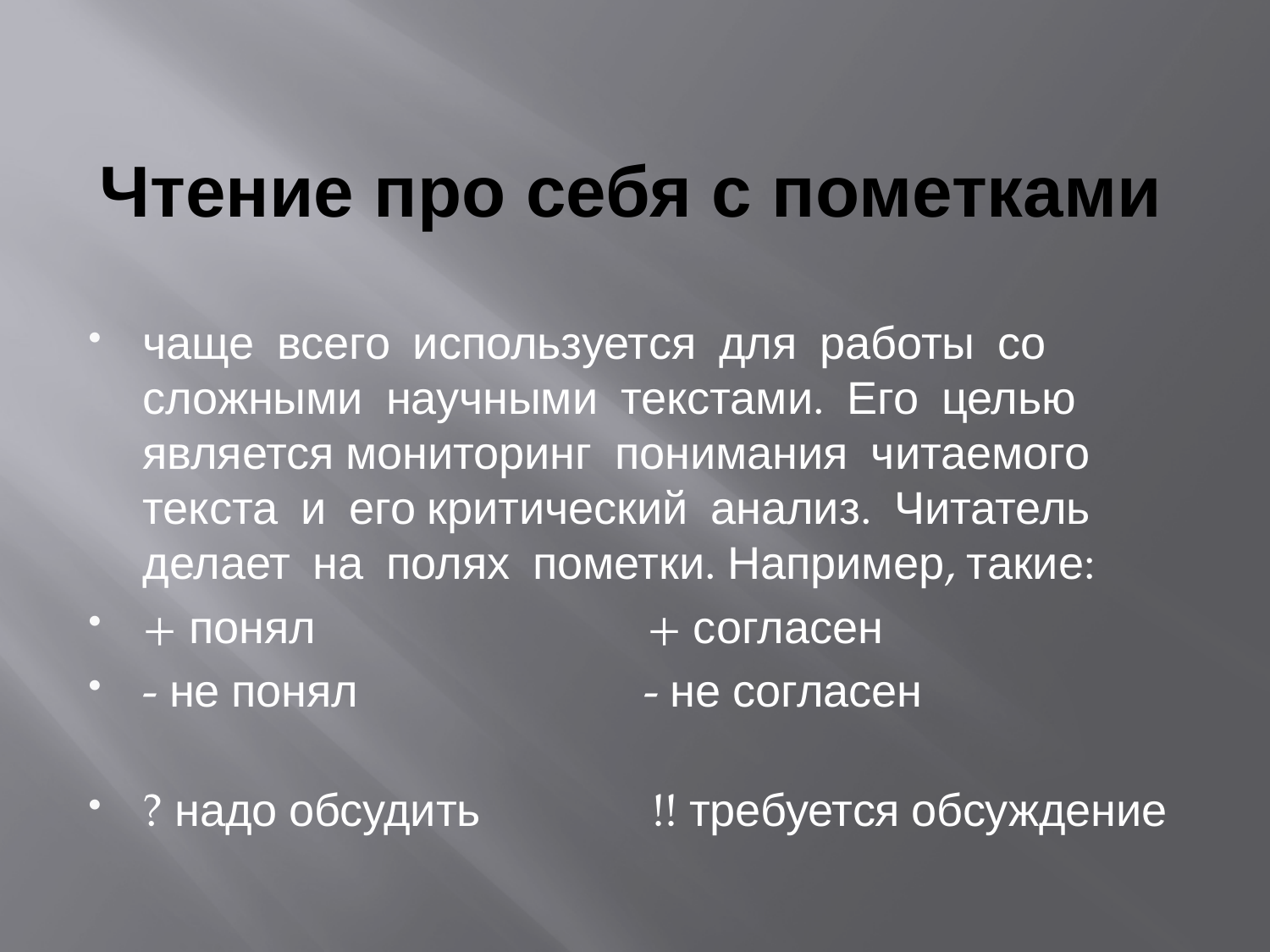

# Чтение про себя с пометками
чаще  всего  используется  для  работы  со сложными  научными  текстами.  Его  целью  является мониторинг  понимания  читаемого  текста  и  его критический  анализ.  Читатель  делает  на  полях  пометки. Например, такие:
+ понял                             + согласен
- не понял                         - не согласен
? надо обсудить               !! требуется обсуждение